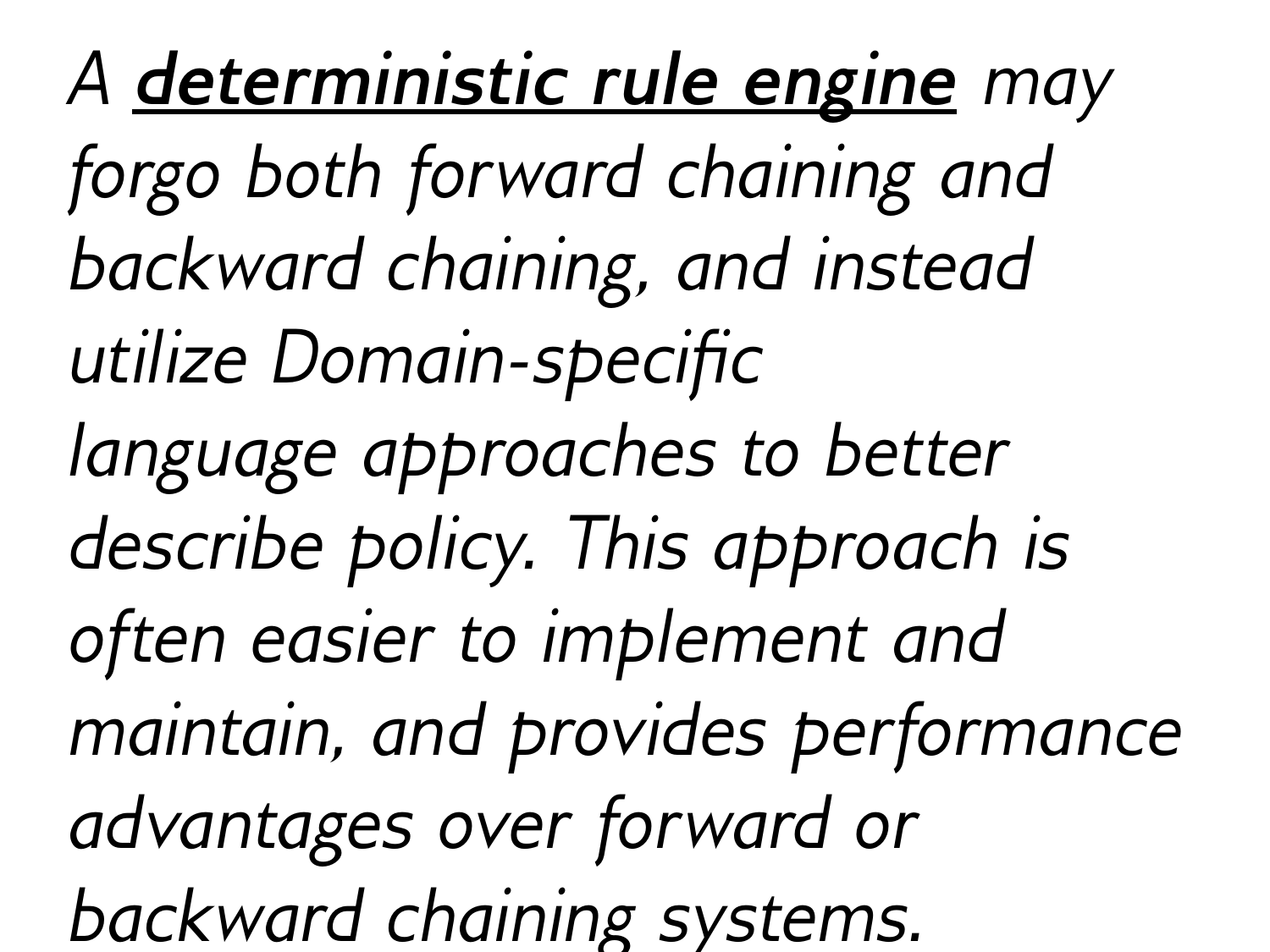

A deterministic rule engine may forgo both forward chaining and backward chaining, and instead utilize Domain-specific language approaches to better describe policy. This approach is often easier to implement and maintain, and provides performance advantages over forward or backward chaining systems.